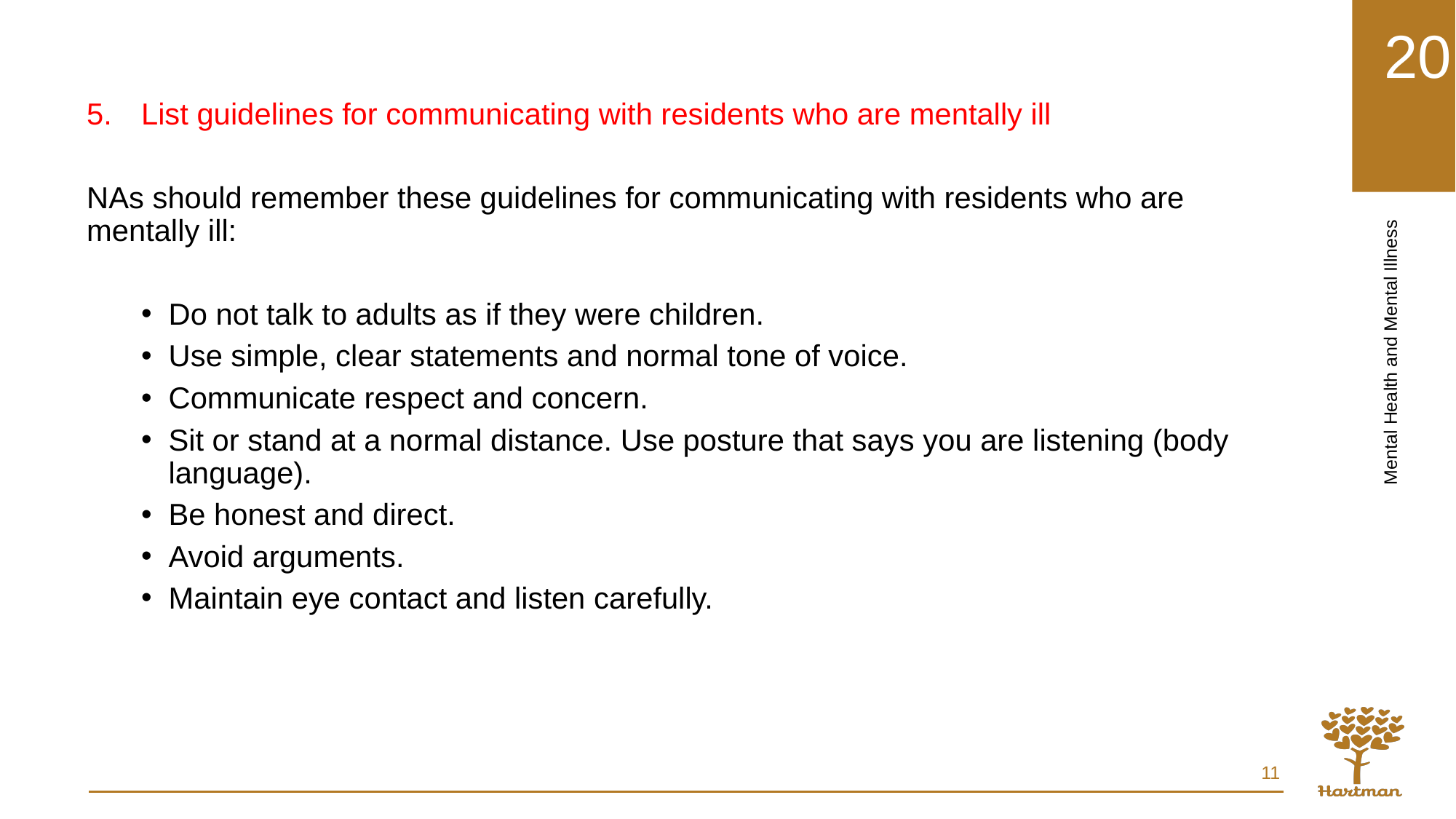

List guidelines for communicating with residents who are mentally ill

NAs should remember these guidelines for communicating with residents who are mentally ill:

Do not talk to adults as if they were children.
Use simple, clear statements and normal tone of voice.
Communicate respect and concern.
Sit or stand at a normal distance. Use posture that says you are listening (body language).
Be honest and direct.
Avoid arguments.
Maintain eye contact and listen carefully.
11